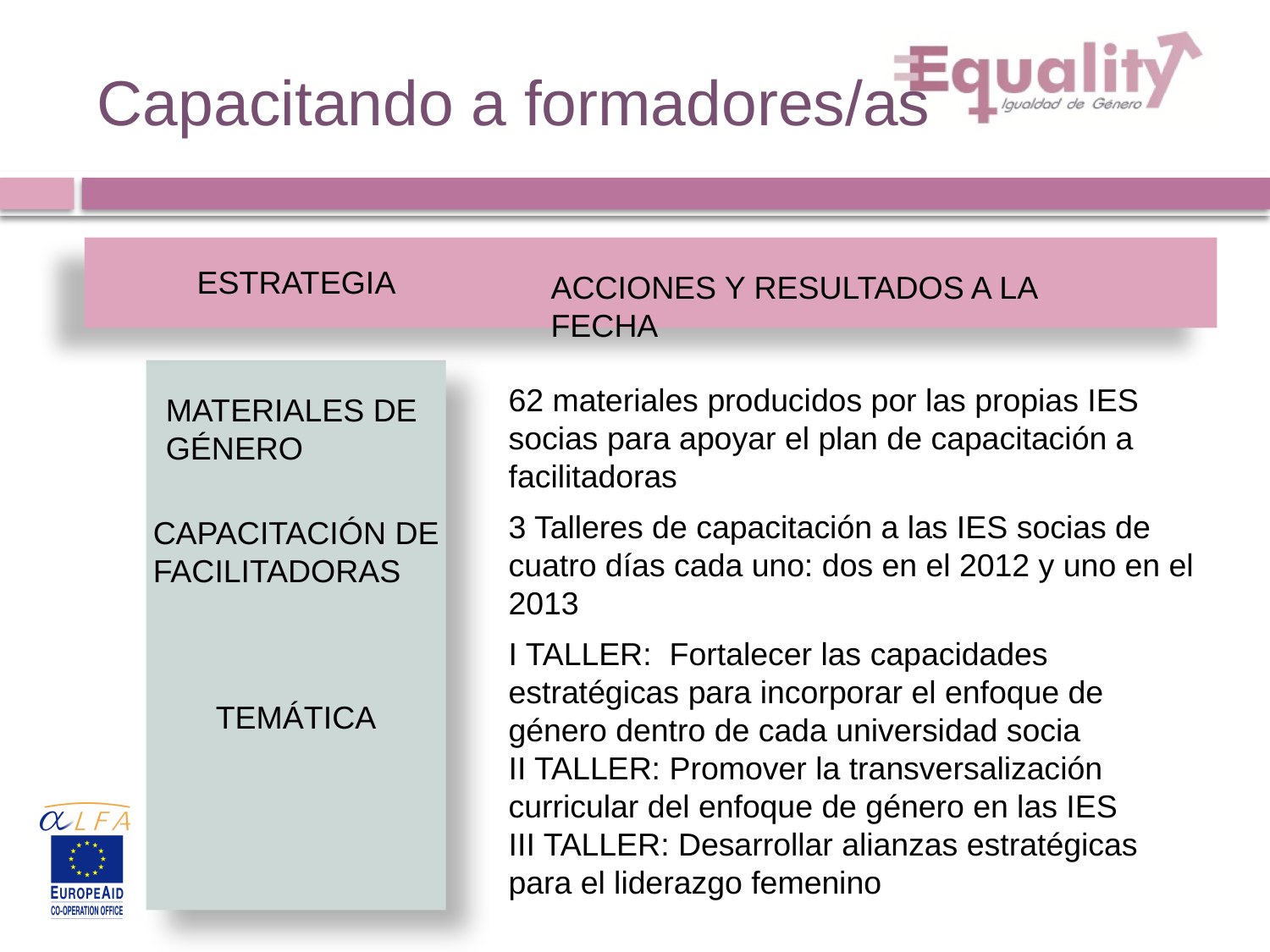

# Capacitando a formadores/as

ESTRATEGIA
ACCIONES Y RESULTADOS A LA FECHA

62 materiales producidos por las propias IES socias para apoyar el plan de capacitación a facilitadoras
MATERIALES DE
GÉNERO
3 Talleres de capacitación a las IES socias de cuatro días cada uno: dos en el 2012 y uno en el 2013
CAPACITACIÓN DE
FACILITADORAS
I TALLER:  Fortalecer las capacidades estratégicas para incorporar el enfoque de género dentro de cada universidad socia
II TALLER: Promover la transversalización curricular del enfoque de género en las IES
III TALLER: Desarrollar alianzas estratégicas para el liderazgo femenino
TEMÁTICA